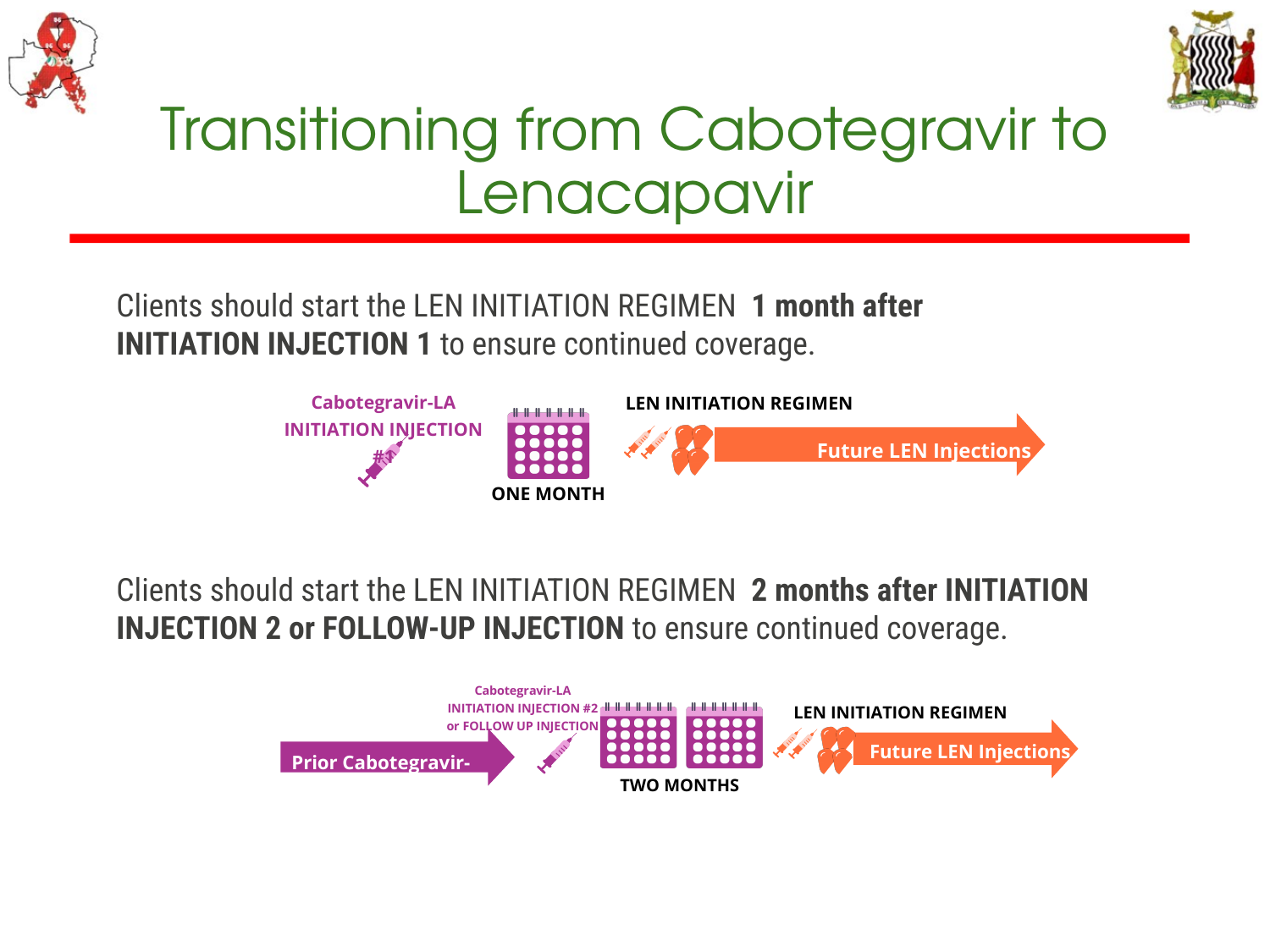

# Transitioning from Cabotegravir to Lenacapavir
Clients should start the LEN INITIATION REGIMEN  1 month after INITIATION INJECTION 1 to ensure continued coverage.
Cabotegravir-LA INITIATION INJECTION #1
LEN INITIATION REGIMEN

 Future LEN Injections

ONE MONTH
Clients should start the LEN INITIATION REGIMEN  2 months after INITIATION INJECTION 2 or FOLLOW-UP INJECTION to ensure continued coverage.
Cabotegravir-LA INITIATION INJECTION #2 or FOLLOW UP INJECTION

Prior Cabotegravir-LA use
TWO MONTHS
LEN INITIATION REGIMEN

 Future LEN Injections